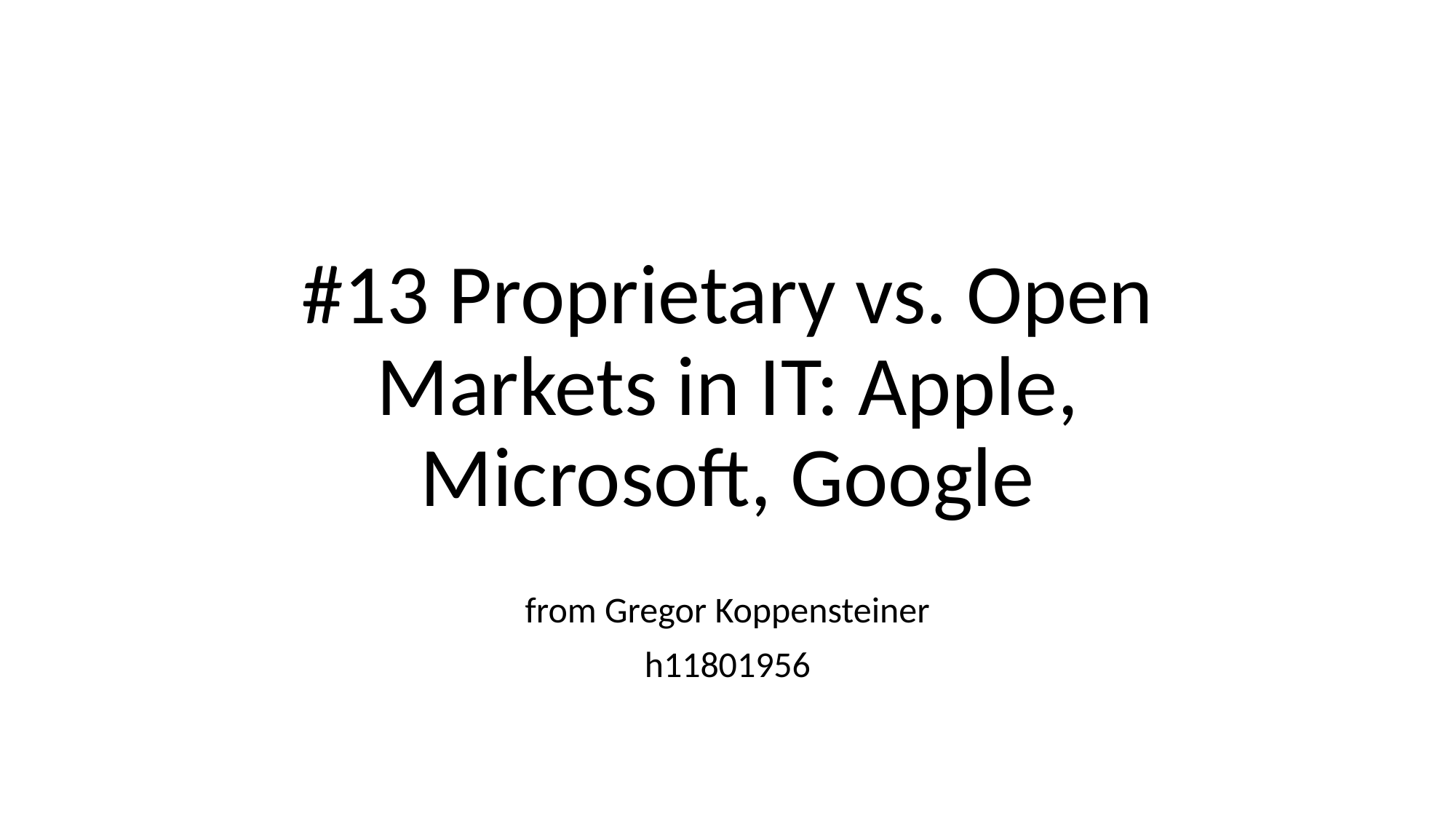

# #13 Proprietary vs. Open Markets in IT: Apple, Microsoft, Google
from Gregor Koppensteiner
h11801956